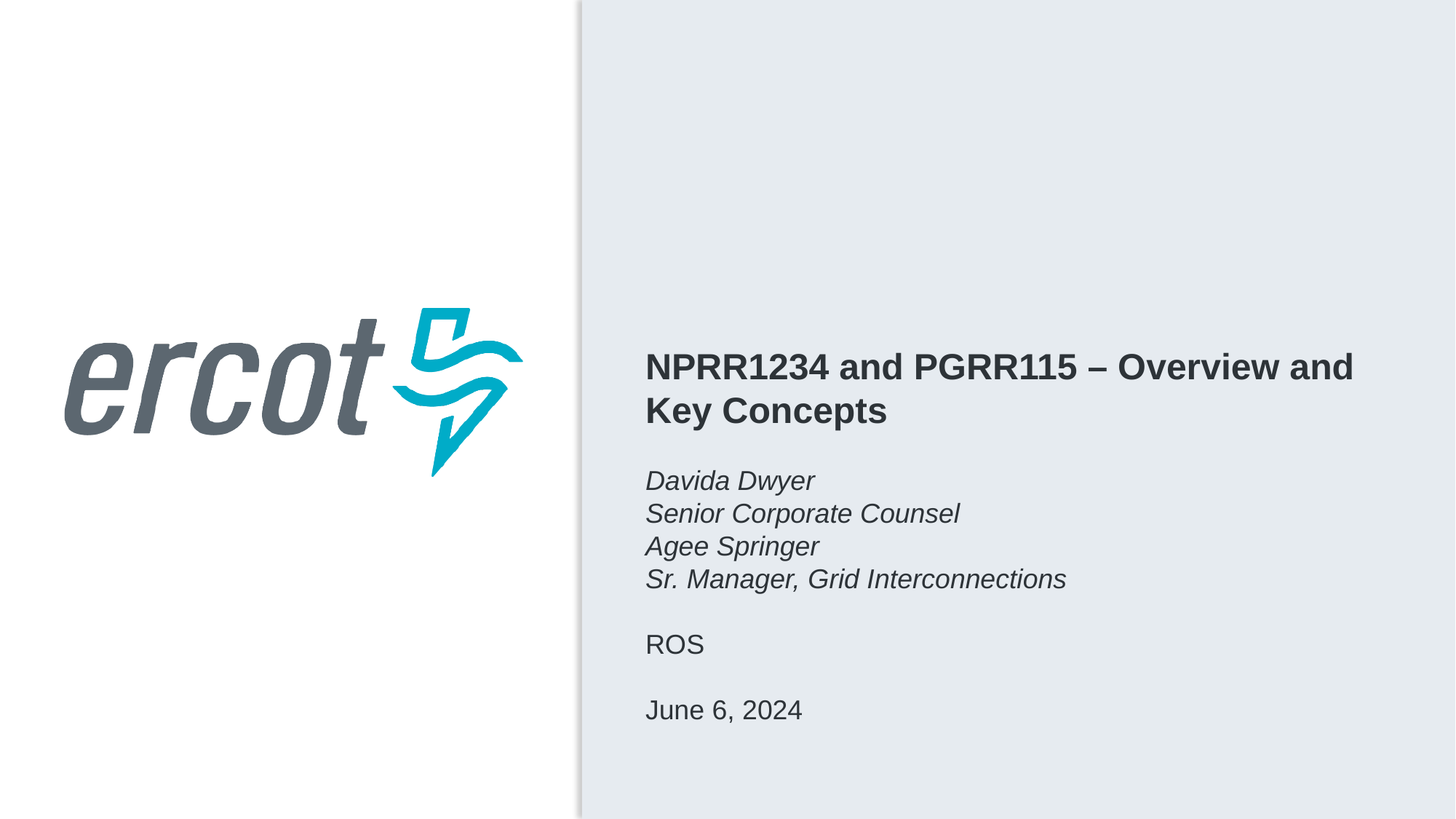

NPRR1234 and PGRR115 – Overview and Key Concepts

Davida Dwyer
Senior Corporate Counsel
Agee Springer
Sr. Manager, Grid Interconnections

ROS

June 6, 2024